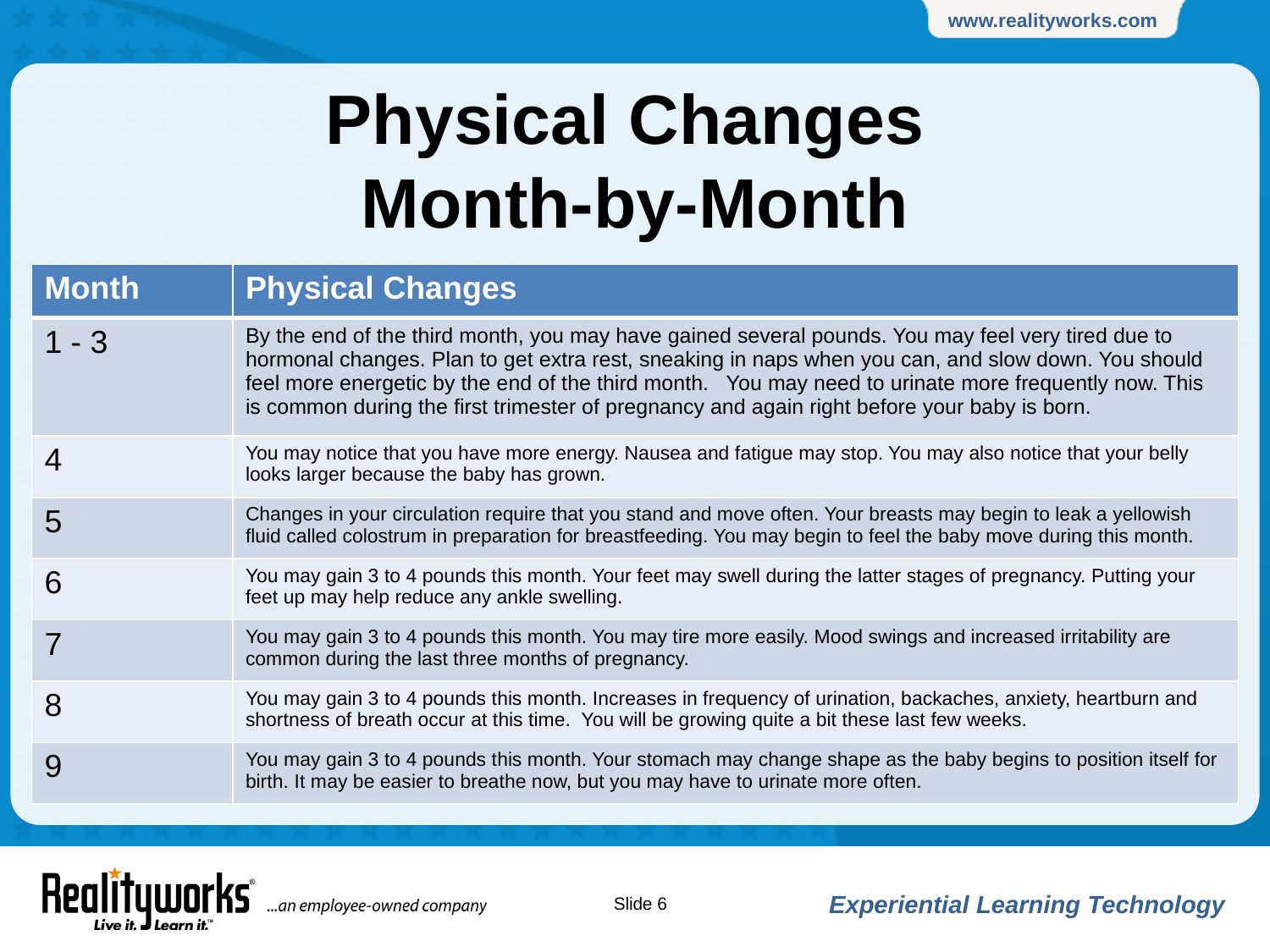

# Physical Changes Month-by-Month
| Month | Physical Changes |
| --- | --- |
| 1 - 3 | By the end of the third month, you may have gained several pounds. You may feel very tired due to hormonal changes. Plan to get extra rest, sneaking in naps when you can, and slow down. You should feel more energetic by the end of the third month. You may need to urinate more frequently now. This is common during the first trimester of pregnancy and again right before your baby is born. |
| 4 | You may notice that you have more energy. Nausea and fatigue may stop. You may also notice that your belly looks larger because the baby has grown. |
| 5 | Changes in your circulation require that you stand and move often. Your breasts may begin to leak a yellowish fluid called colostrum in preparation for breastfeeding. You may begin to feel the baby move during this month. |
| 6 | You may gain 3 to 4 pounds this month. Your feet may swell during the latter stages of pregnancy. Putting your feet up may help reduce any ankle swelling. |
| 7 | You may gain 3 to 4 pounds this month. You may tire more easily. Mood swings and increased irritability are common during the last three months of pregnancy. |
| 8 | You may gain 3 to 4 pounds this month. Increases in frequency of urination, backaches, anxiety, heartburn and shortness of breath occur at this time. You will be growing quite a bit these last few weeks. |
| 9 | You may gain 3 to 4 pounds this month. Your stomach may change shape as the baby begins to position itself for birth. It may be easier to breathe now, but you may have to urinate more often. |
Slide 6
Experiential Learning Technology